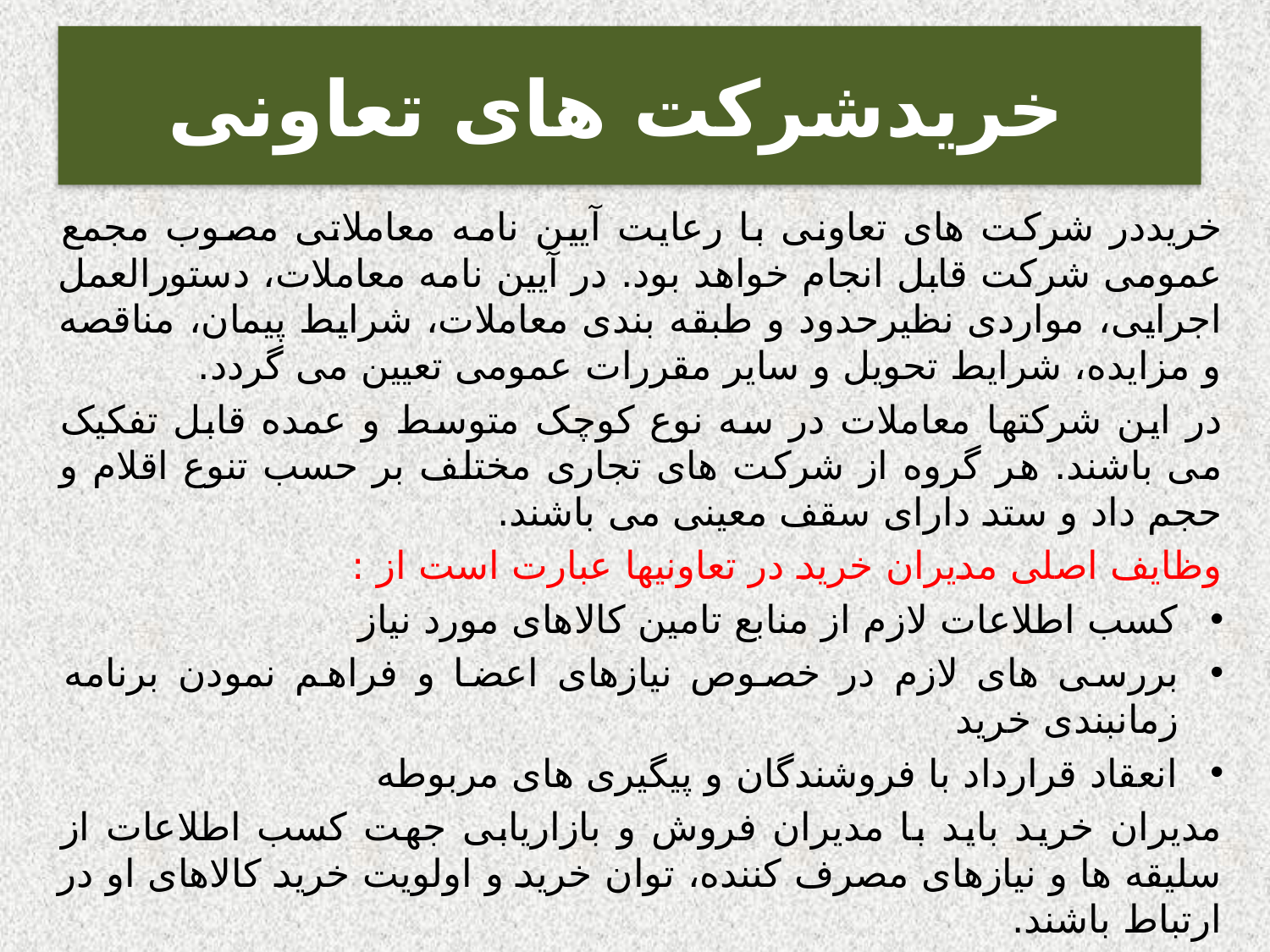

# خریدشرکت های تعاونی
خریددر شرکت های تعاونی با رعایت آیین نامه معاملاتی مصوب مجمع عمومی شرکت قابل انجام خواهد بود. در آیین نامه معاملات، دستورالعمل اجرایی، مواردی نظیرحدود و طبقه بندی معاملات، شرایط پیمان، مناقصه و مزایده، شرایط تحویل و سایر مقررات عمومی تعیین می گردد.
در این شرکتها معاملات در سه نوع کوچک متوسط و عمده قابل تفکیک می باشند. هر گروه از شرکت های تجاری مختلف بر حسب تنوع اقلام و حجم داد و ستد دارای سقف معینی می باشند.
وظایف اصلی مدیران خرید در تعاونیها عبارت است از :
کسب اطلاعات لازم از منابع تامین کالاهای مورد نیاز
بررسی های لازم در خصوص نیازهای اعضا و فراهم نمودن برنامه زمانبندی خرید
انعقاد قرارداد با فروشندگان و پیگیری های مربوطه
مدیران خرید باید با مدیران فروش و بازاریابی جهت کسب اطلاعات از سلیقه ها و نیازهای مصرف کننده، توان خرید و اولویت خرید کالاهای او در ارتباط باشند.